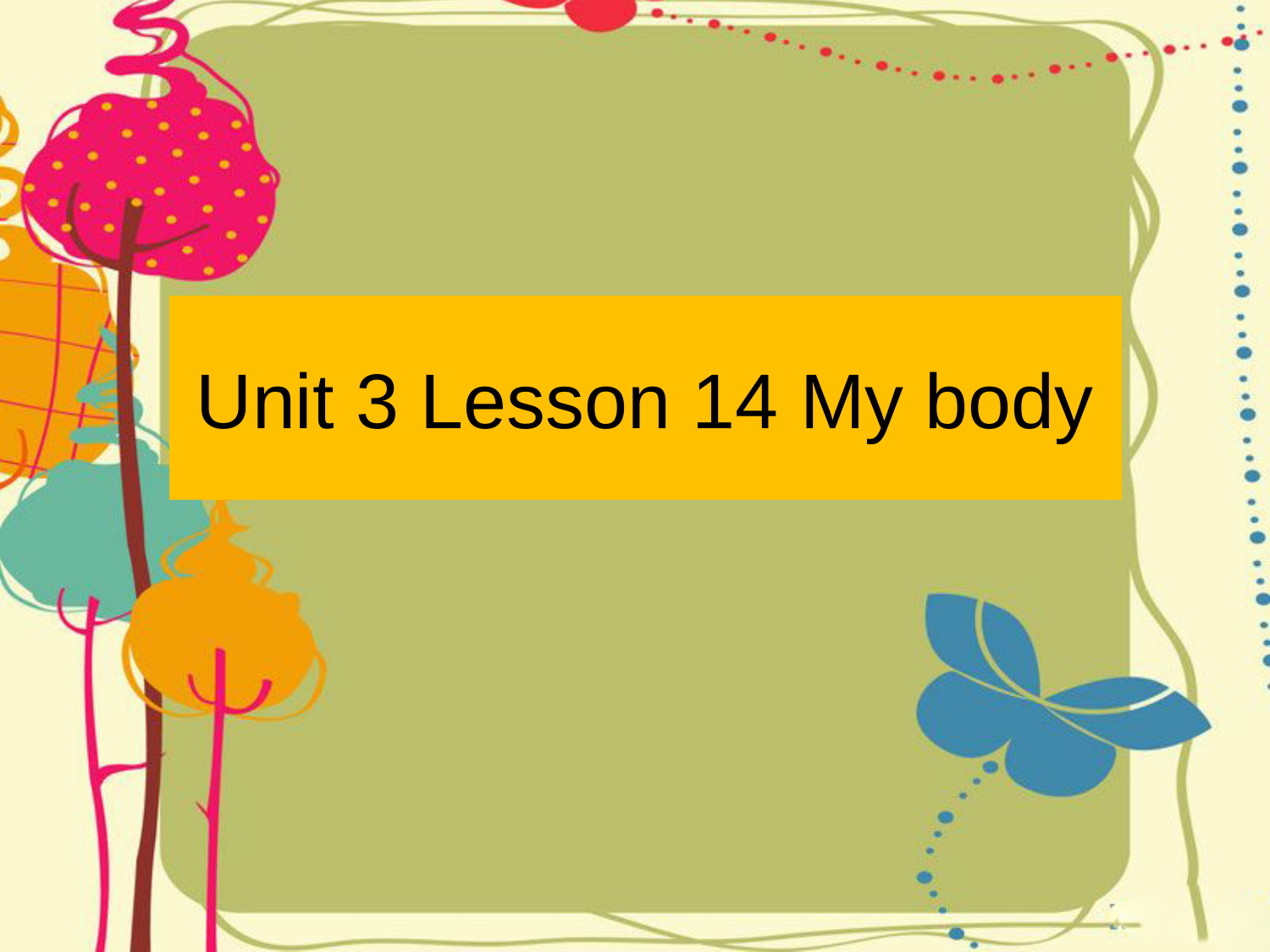

# Unit 3 Lesson 14 My body